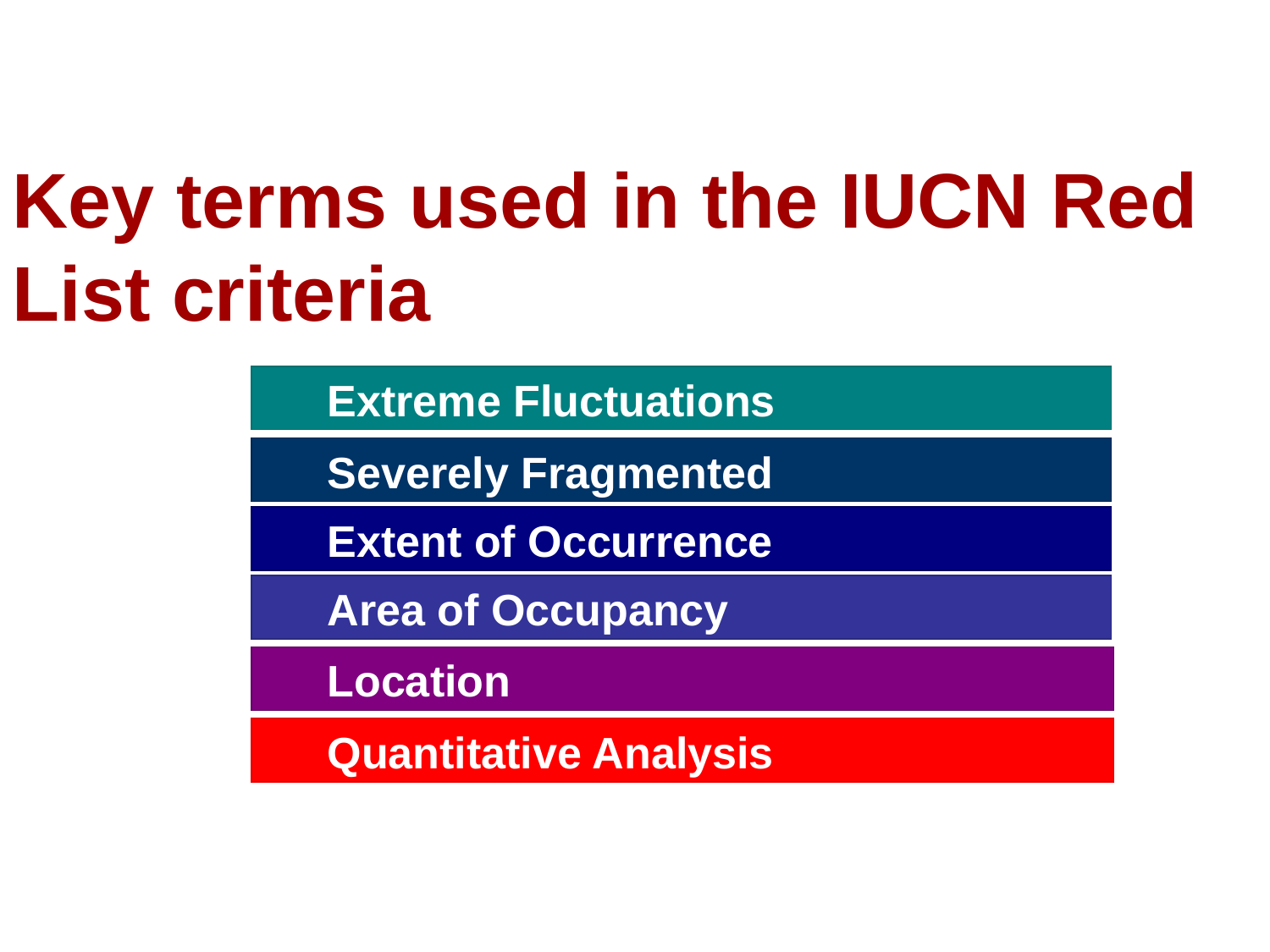

Key terms used in the IUCN Red List criteria
Extreme Fluctuations
Severely Fragmented
Extent of Occurrence
Area of Occupancy
Location
Quantitative Analysis